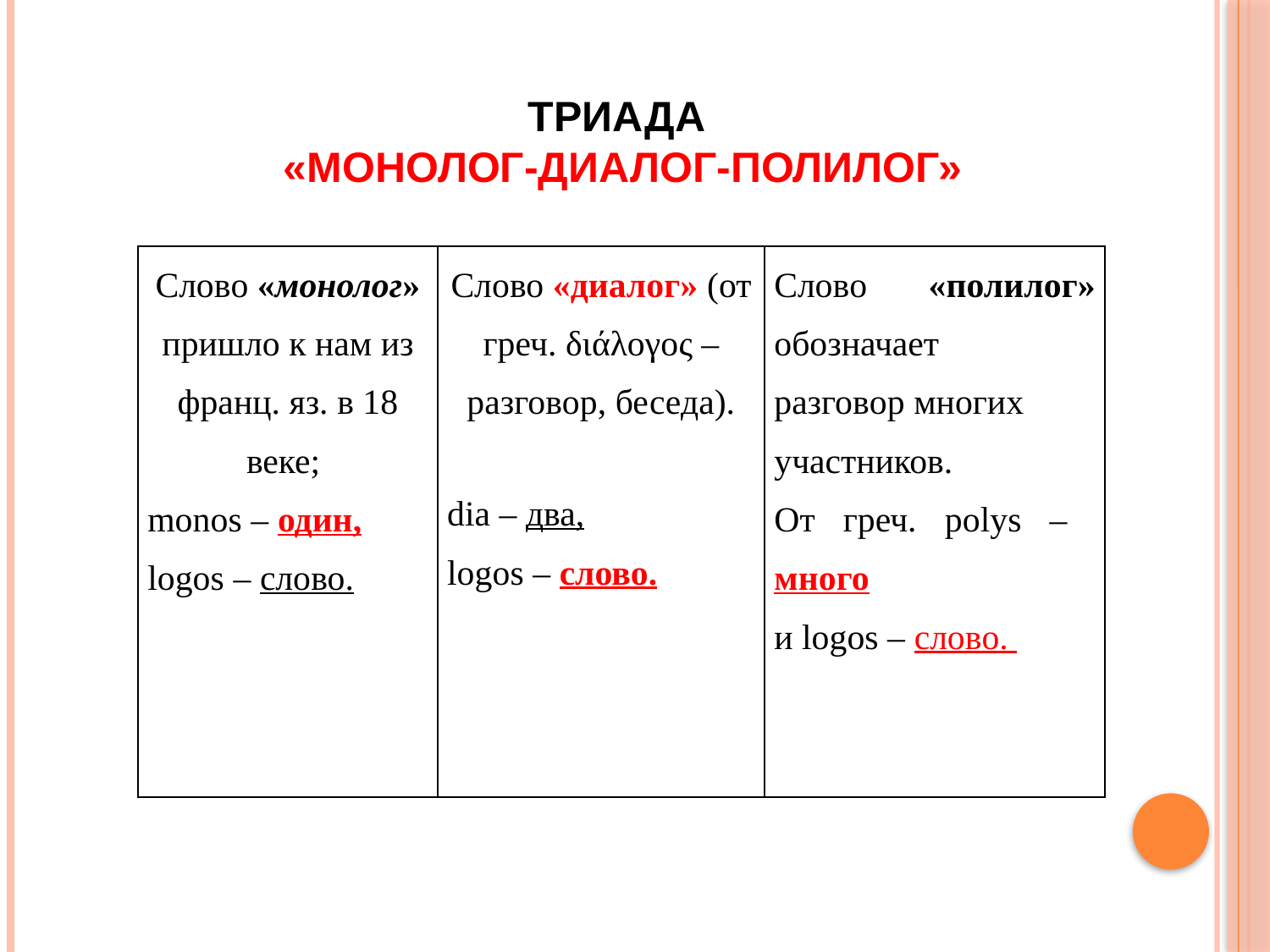

# ТРИАДА «МОНОЛОГ-ДИАЛОГ-ПОЛИЛОГ»
| Слово «монолог» пришло к нам из франц. яз. в 18 веке; monos – один, logos – слово. | Слово «диалог» (от греч. διάλογος – разговор, беседа). dia – два, logos – слово. | Слово «полилог» обозначает разговор многих участников. От греч. polys – много и logos – слово. |
| --- | --- | --- |